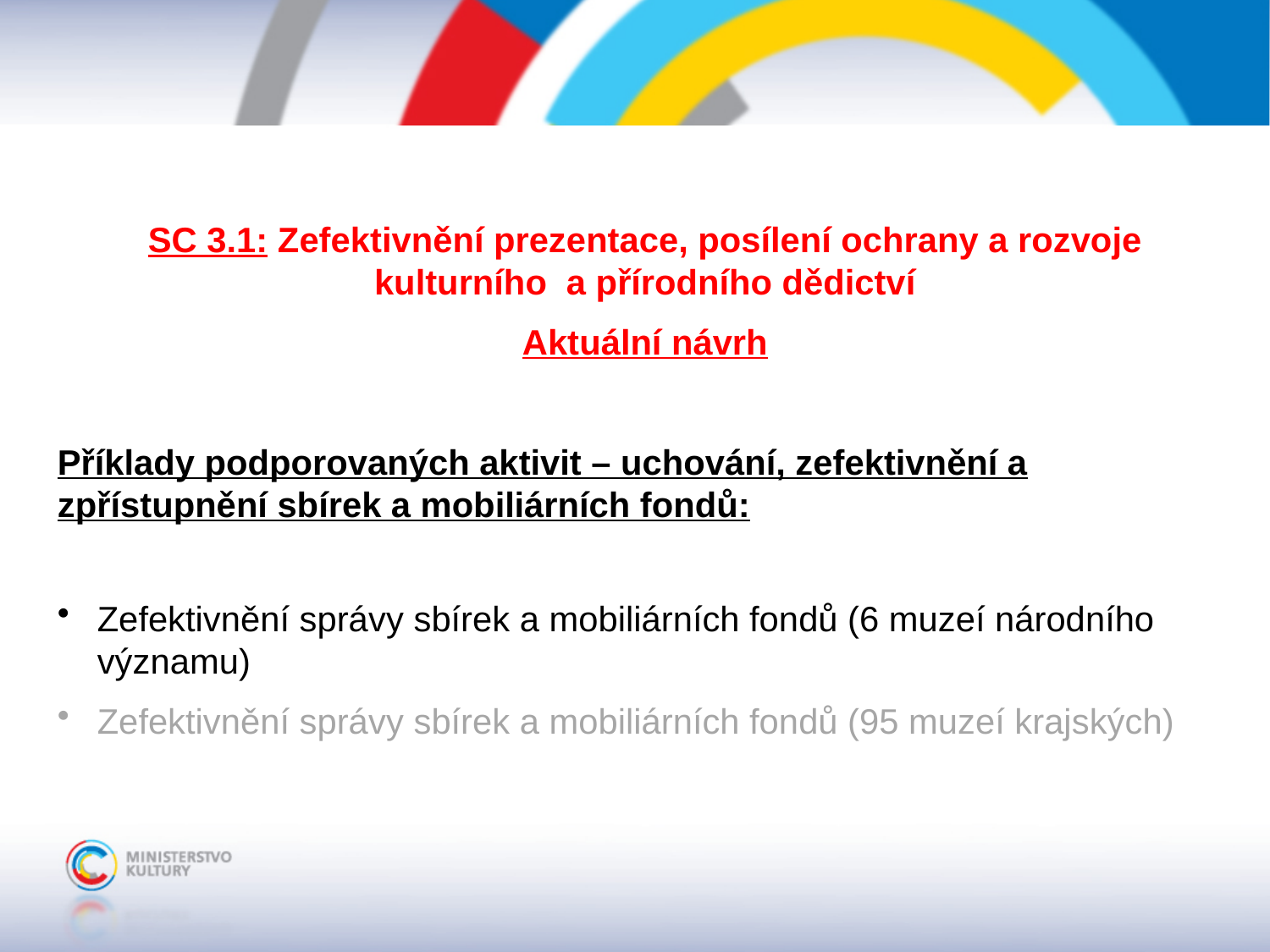

SC 3.1: Zefektivnění prezentace, posílení ochrany a rozvoje kulturního  a přírodního dědictví
Aktuální návrh

Příklady podporovaných aktivit – uchování, zefektivnění a zpřístupnění sbírek a mobiliárních fondů:

Zefektivnění správy sbírek a mobiliárních fondů (6 muzeí národního významu)
Zefektivnění správy sbírek a mobiliárních fondů (95 muzeí krajských)